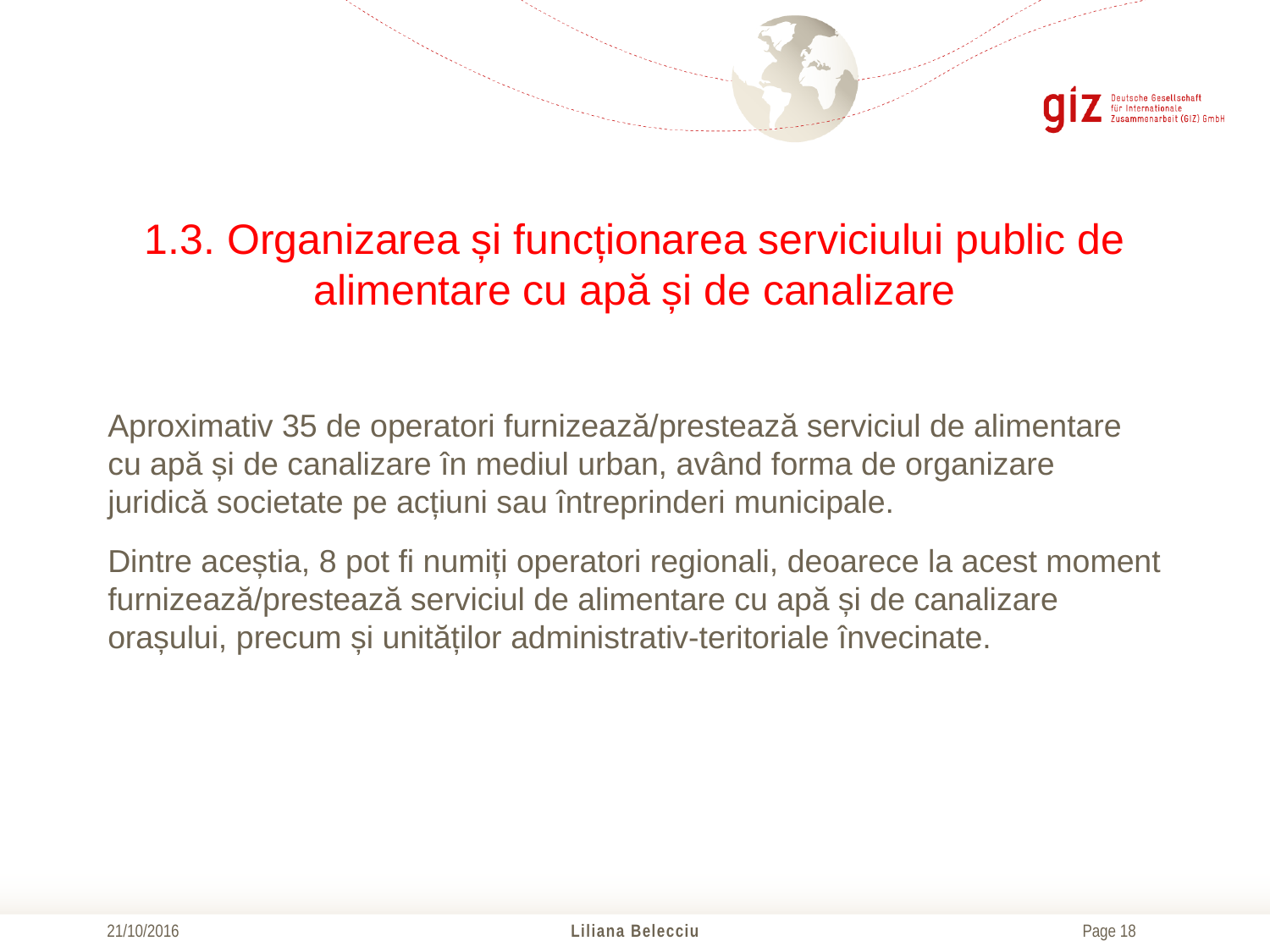

# 1.3. Organizarea și funcționarea serviciului public de alimentare cu apă și de canalizare

Aproximativ 35 de operatori furnizează/prestează serviciul de alimentare cu apă și de canalizare în mediul urban, având forma de organizare juridică societate pe acțiuni sau întreprinderi municipale.
Dintre aceștia, 8 pot fi numiți operatori regionali, deoarece la acest moment furnizează/prestează serviciul de alimentare cu apă și de canalizare orașului, precum și unităților administrativ-teritoriale învecinate.
21/10/2016
Liliana Belecciu